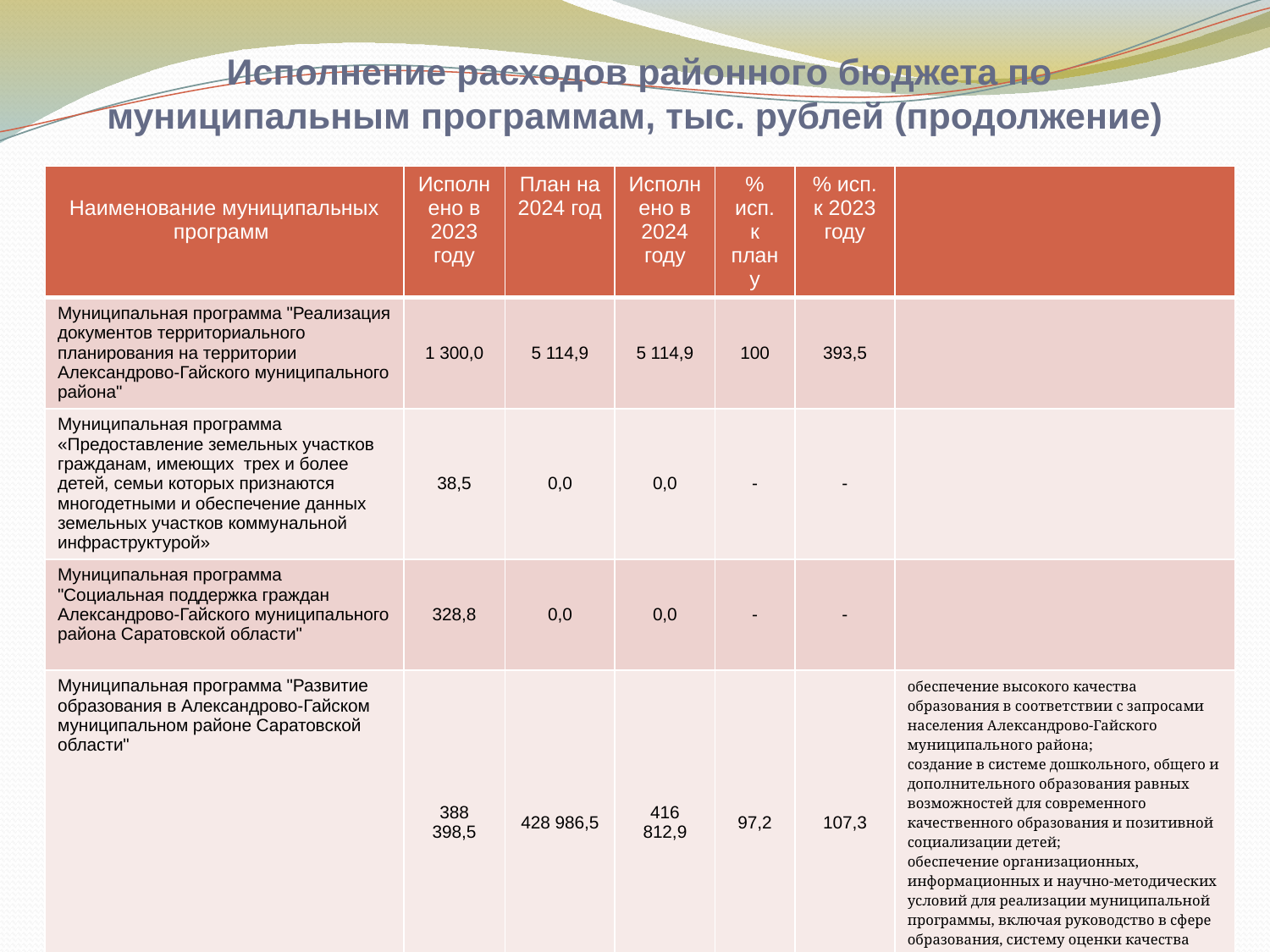

# Исполнение расходов районного бюджета по муниципальным программам, тыс. рублей (продолжение)

| Наименование муниципальных программ | Исполнено в 2023 году | План на 2024 год | Исполнено в 2024 году | % исп. к плану | % исп. к 2023 году |  |
| --- | --- | --- | --- | --- | --- | --- |
| Муниципальная программа "Реализация документов территориального планирования на территории Александрово-Гайского муниципального района" | 1 300,0 | 5 114,9 | 5 114,9 | 100 | 393,5 |  |
| Муниципальная программа «Предоставление земельных участков гражданам, имеющих трех и более детей, семьи которых признаются многодетными и обеспечение данных земельных участков коммунальной инфраструктурой» | 38,5 | 0,0 | 0,0 | - | - |  |
| Муниципальная программа "Социальная поддержка граждан Александрово-Гайского муниципального района Саратовской области" | 328,8 | 0,0 | 0,0 | - | - |  |
| Муниципальная программа "Развитие образования в Александрово-Гайском муниципальном районе Саратовской области" | 388 398,5 | 428 986,5 | 416 812,9 | 97,2 | 107,3 | обеспечение высокого качества образования в соответствии с запросами населения Александрово-Гайского муниципального района; создание в системе дошкольного, общего и дополнительного образования равных возможностей для современного качественного образования и позитивной социализации детей; обеспечение организационных, информационных и научно-методических условий для реализации муниципальной программы, включая руководство в сфере образования, систему оценки качества образования и общественную поддержку |